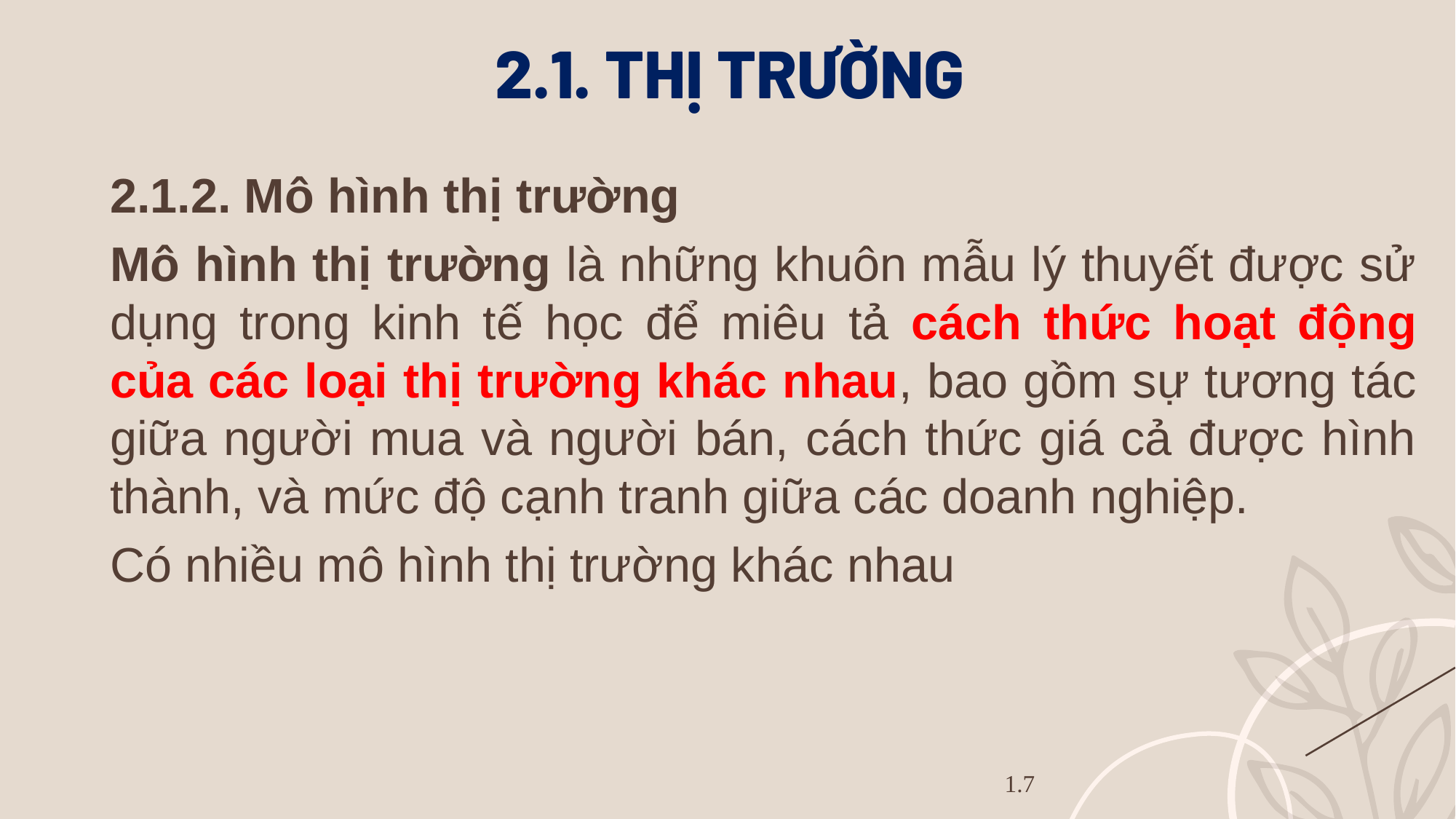

2.1. THỊ TRƯỜNG
2.1.2. Mô hình thị trường
Mô hình thị trường là những khuôn mẫu lý thuyết được sử dụng trong kinh tế học để miêu tả cách thức hoạt động của các loại thị trường khác nhau, bao gồm sự tương tác giữa người mua và người bán, cách thức giá cả được hình thành, và mức độ cạnh tranh giữa các doanh nghiệp.
Có nhiều mô hình thị trường khác nhau
1.7